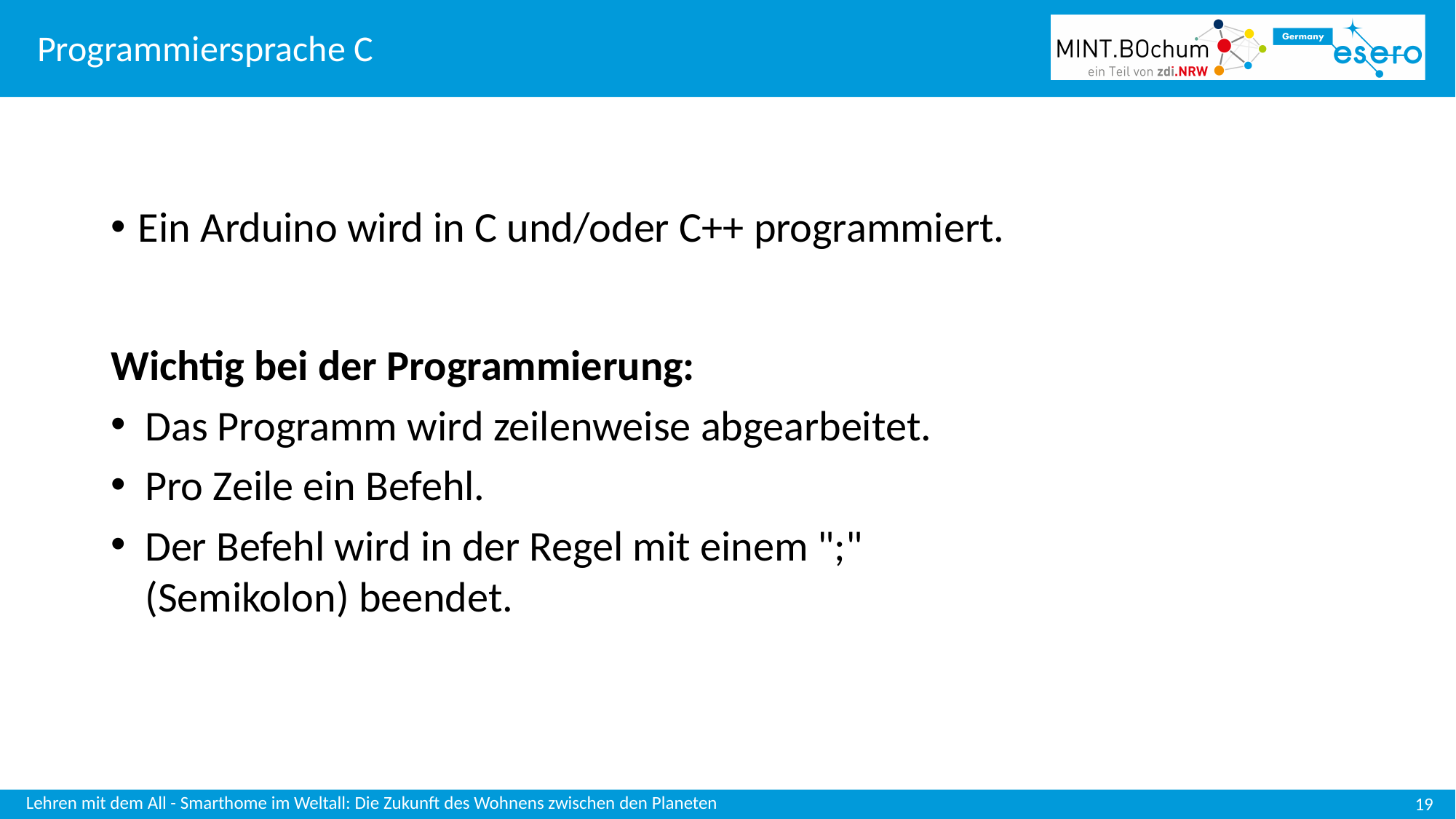

# Programmiersprache C

Ein Arduino wird in C und/oder C++ programmiert.

Wichtig bei der Programmierung:
Das Programm wird zeilenweise abgearbeitet.
Pro Zeile ein Befehl.
Der Befehl wird in der Regel mit einem ";" (Semikolon) beendet.